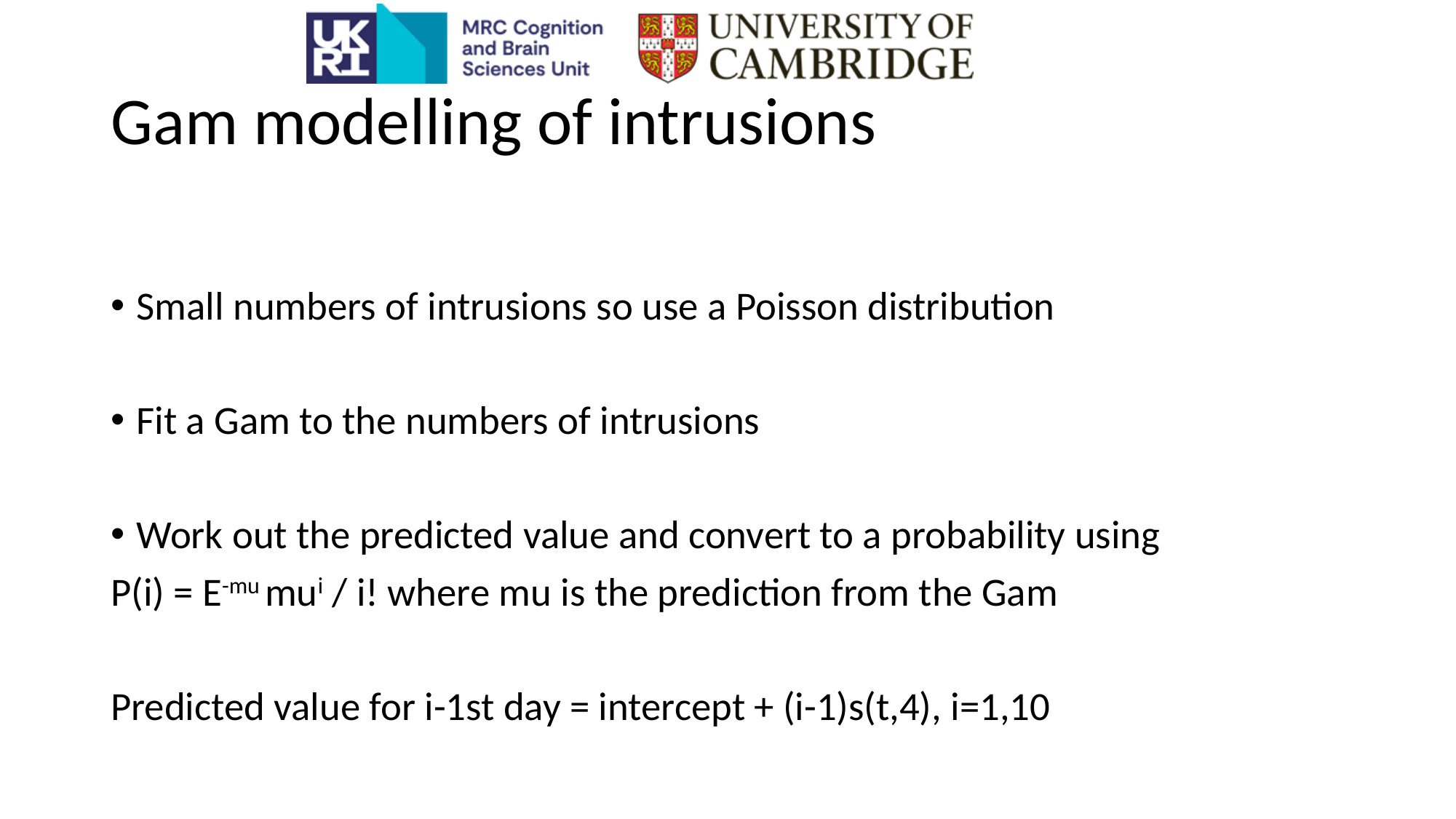

# Gam modelling of intrusions

Small numbers of intrusions so use a Poisson distribution

Fit a Gam to the numbers of intrusions

Work out the predicted value and convert to a probability using
P(i) = E-mu mui / i! where mu is the prediction from the Gam

Predicted value for i-1st day = intercept + (i-1)s(t,4), i=1,10